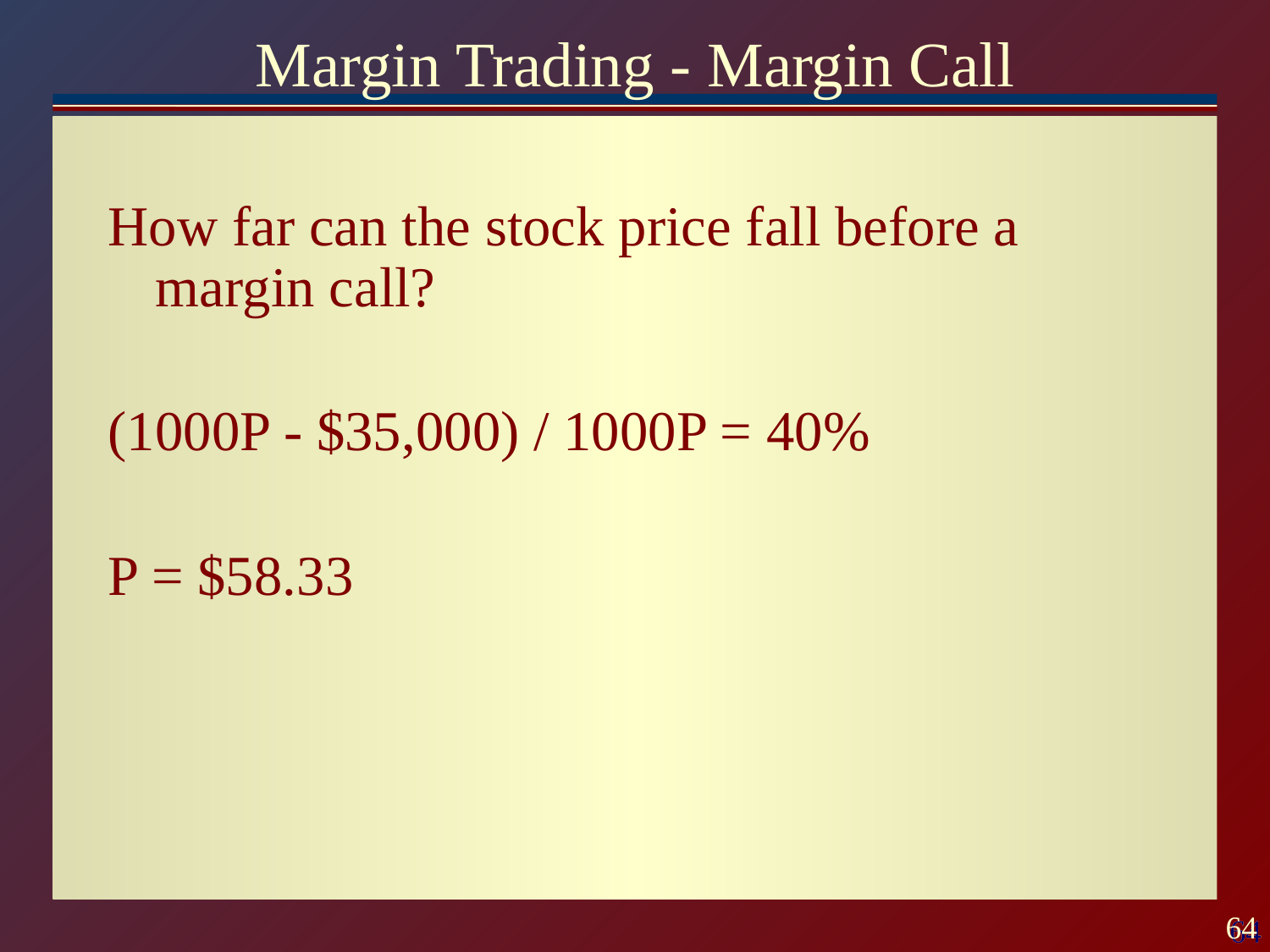

# Margin Trading - Margin Call
How far can the stock price fall before a margin call?

(1000P - $35,000) / 1000P = 40%

P = $58.33